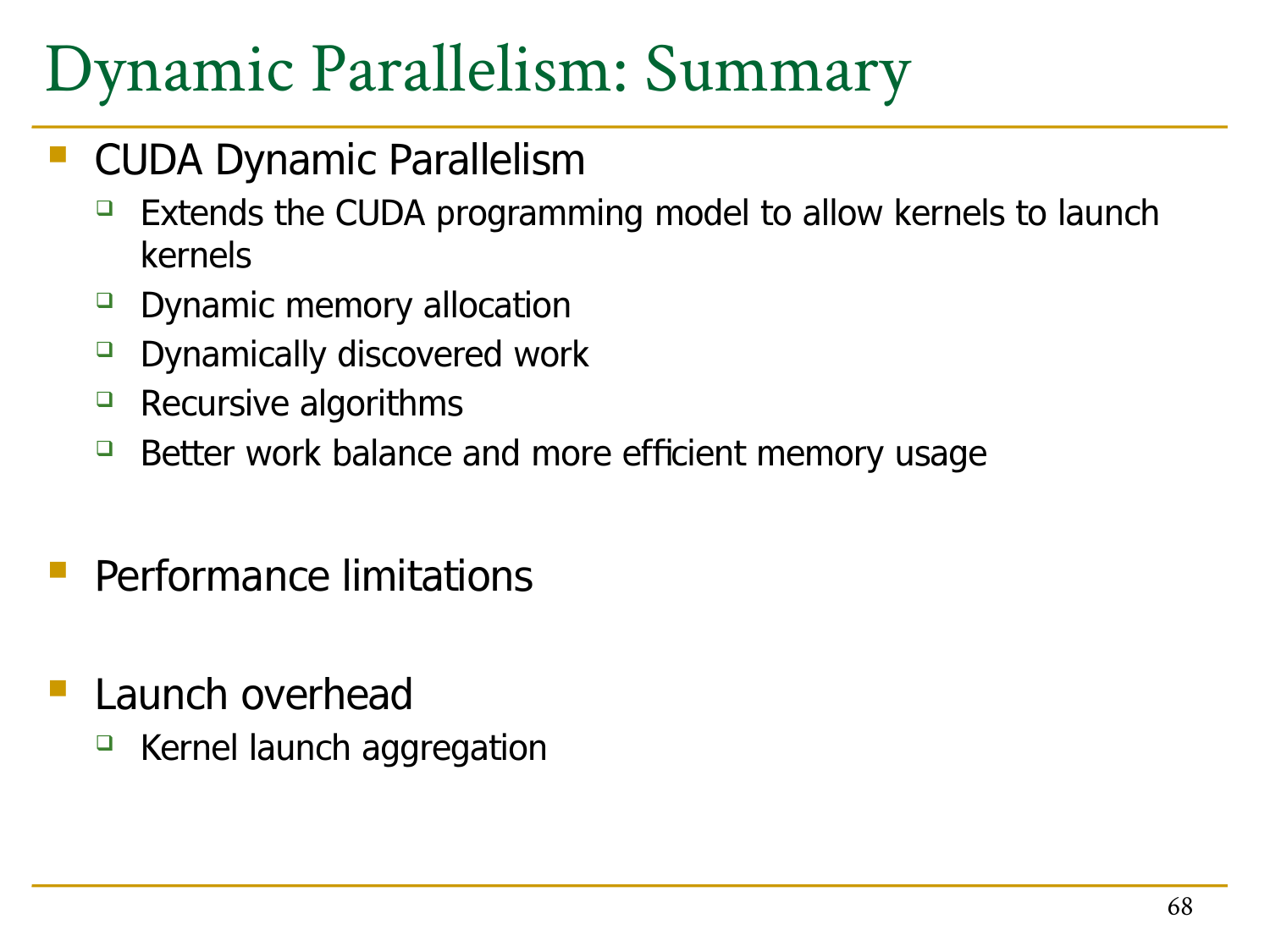

# Dynamic Parallelism: Summary
CUDA Dynamic Parallelism
Extends the CUDA programming model to allow kernels to launch kernels
Dynamic memory allocation
Dynamically discovered work
Recursive algorithms
Better work balance and more efficient memory usage

Performance limitations

Launch overhead
Kernel launch aggregation
68